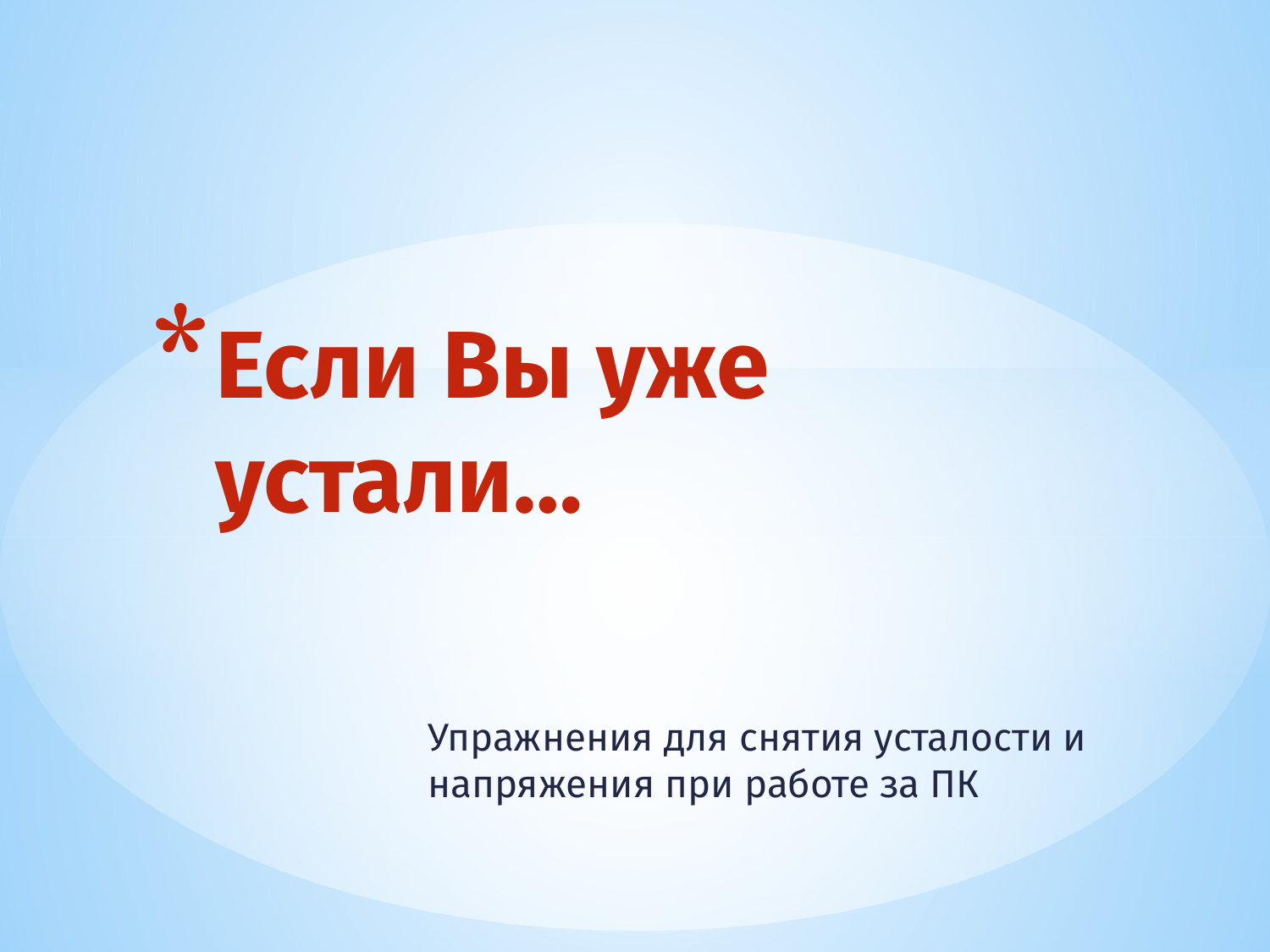

# Если Вы уже устали…
Упражнения для снятия усталости и напряжения при работе за ПК